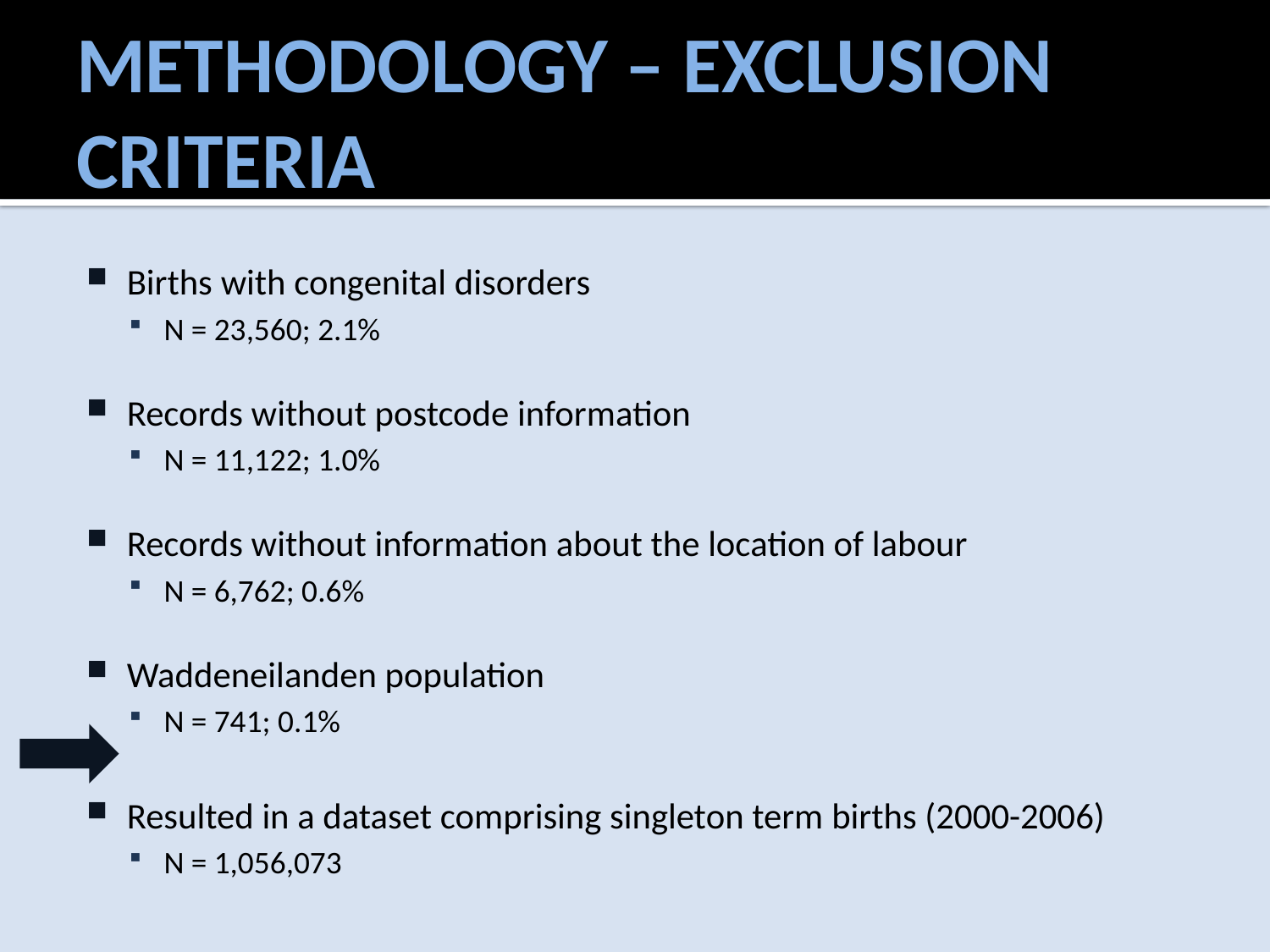

# Methodology – Exclusion Criteria
Births with congenital disorders
N = 23,560; 2.1%

Records without postcode information
N = 11,122; 1.0%

Records without information about the location of labour
N = 6,762; 0.6%

Waddeneilanden population
N = 741; 0.1%

Resulted in a dataset comprising singleton term births (2000-2006)
N = 1,056,073